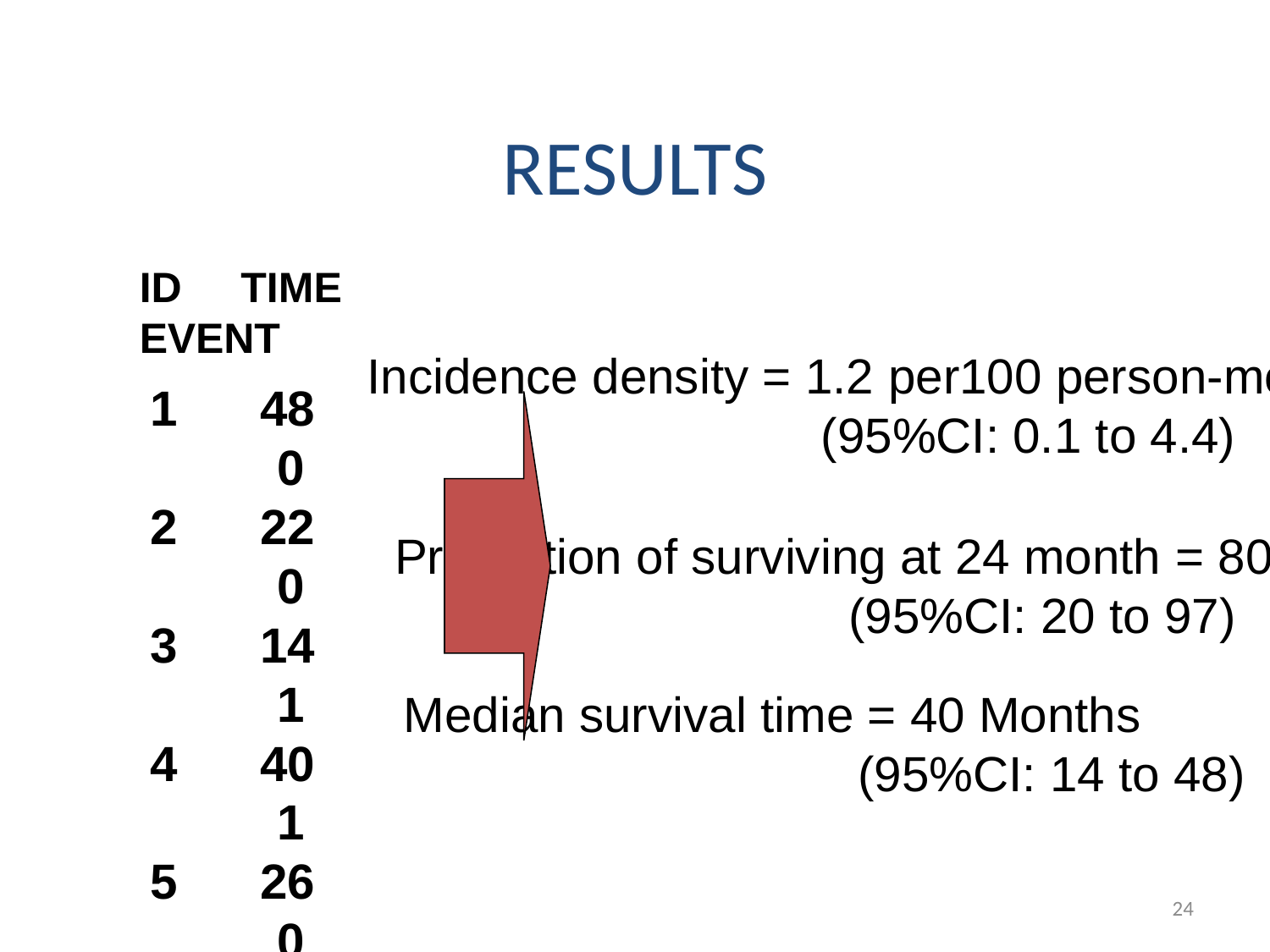

RESULTS
ID     TIME       EVENT
Incidence density = 1.2 per100 person-months
                                 (95%CI: 0.1 to 4.4)
1      48	  	0
2      22	  	0
3      14	  	1
4      40	  	1
5      26	  	0
6      13	  	0

Proportion of surviving at 24 month = 80%
                                 (95%CI: 20 to 97)
Median survival time = 40 Months
                                 (95%CI: 14 to 48)
24